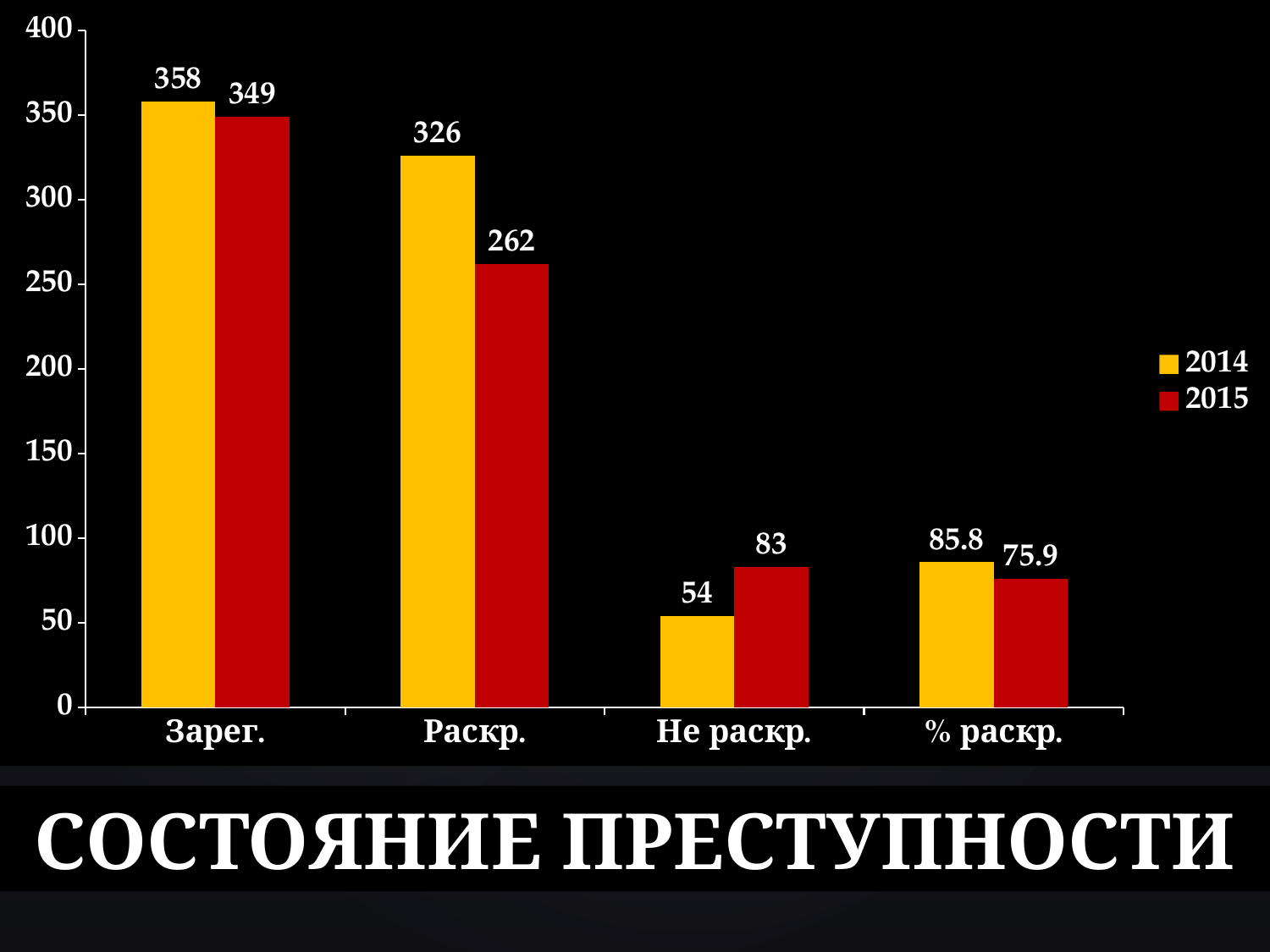

### Chart

| Category | 2014 | 2015 |
|---|---|---|
| Зарег. | 358.0 | 349.0 |
| Раскр. | 326.0 | 262.0 |
| Не раскр. | 54.0 | 83.0 |
| % раскр. | 85.8 | 75.9 |
СОСТОЯНИЕ ПРЕСТУПНОСТИ